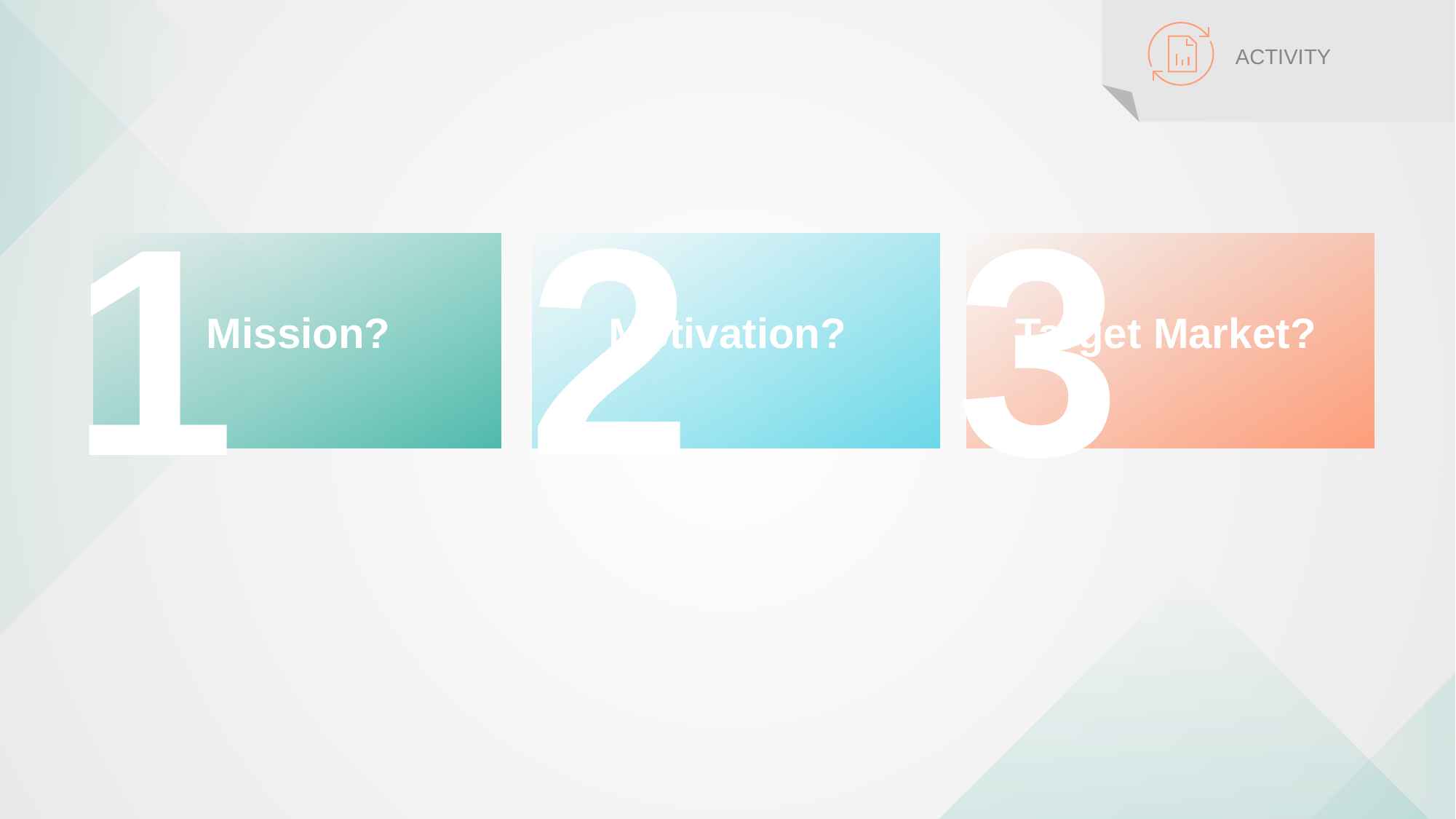

#
ACTIVITY
1

Mission?
2

Motivation?
3

Target Market?